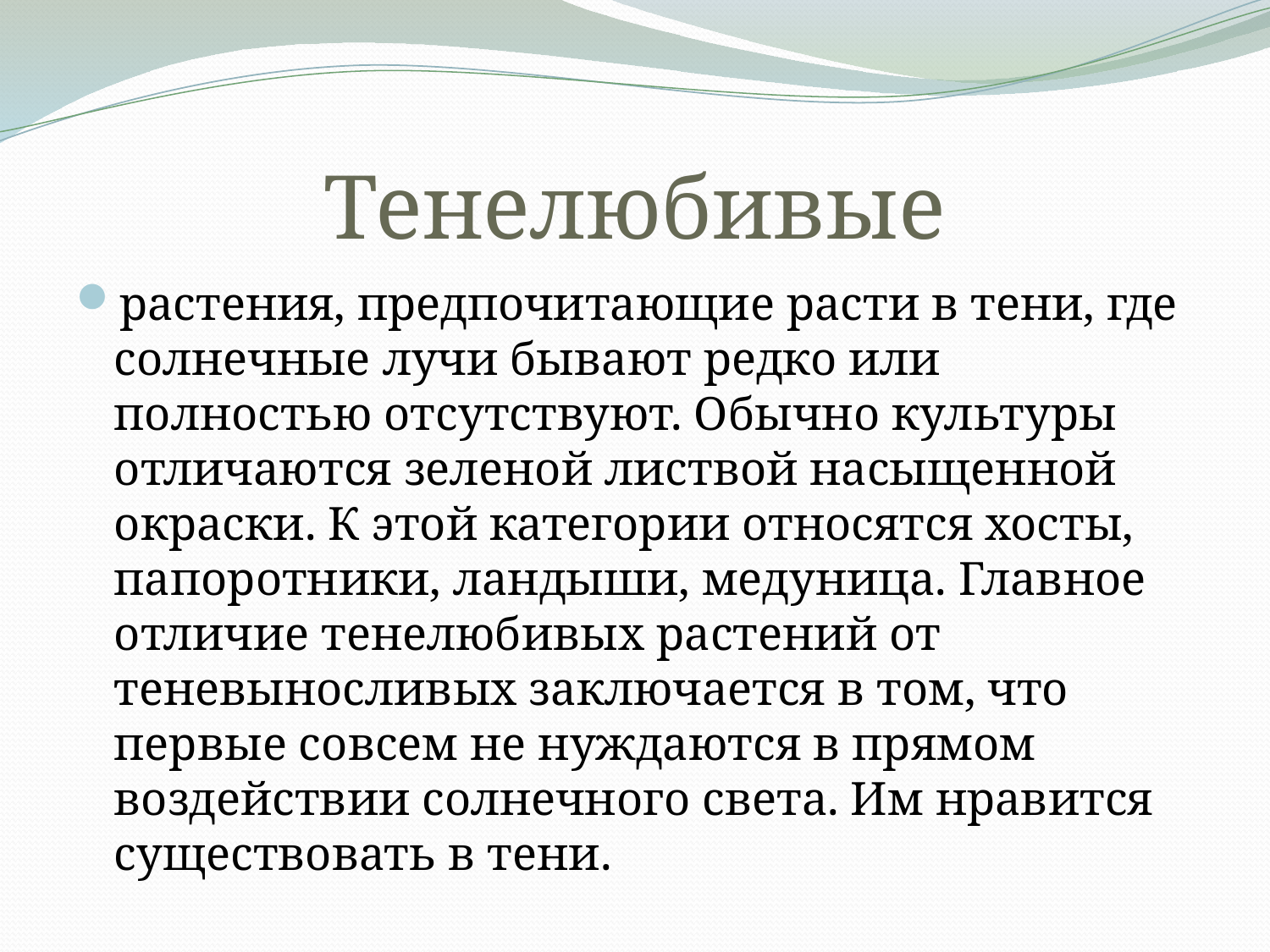

# Тенелюбивые
растения, предпочитающие расти в тени, где солнечные лучи бывают редко или полностью отсутствуют. Обычно культуры отличаются зеленой листвой насыщенной окраски. К этой категории относятся хосты, папоротники, ландыши, медуница. Главное отличие тенелюбивых растений от теневыносливых заключается в том, что первые совсем не нуждаются в прямом воздействии солнечного света. Им нравится существовать в тени.